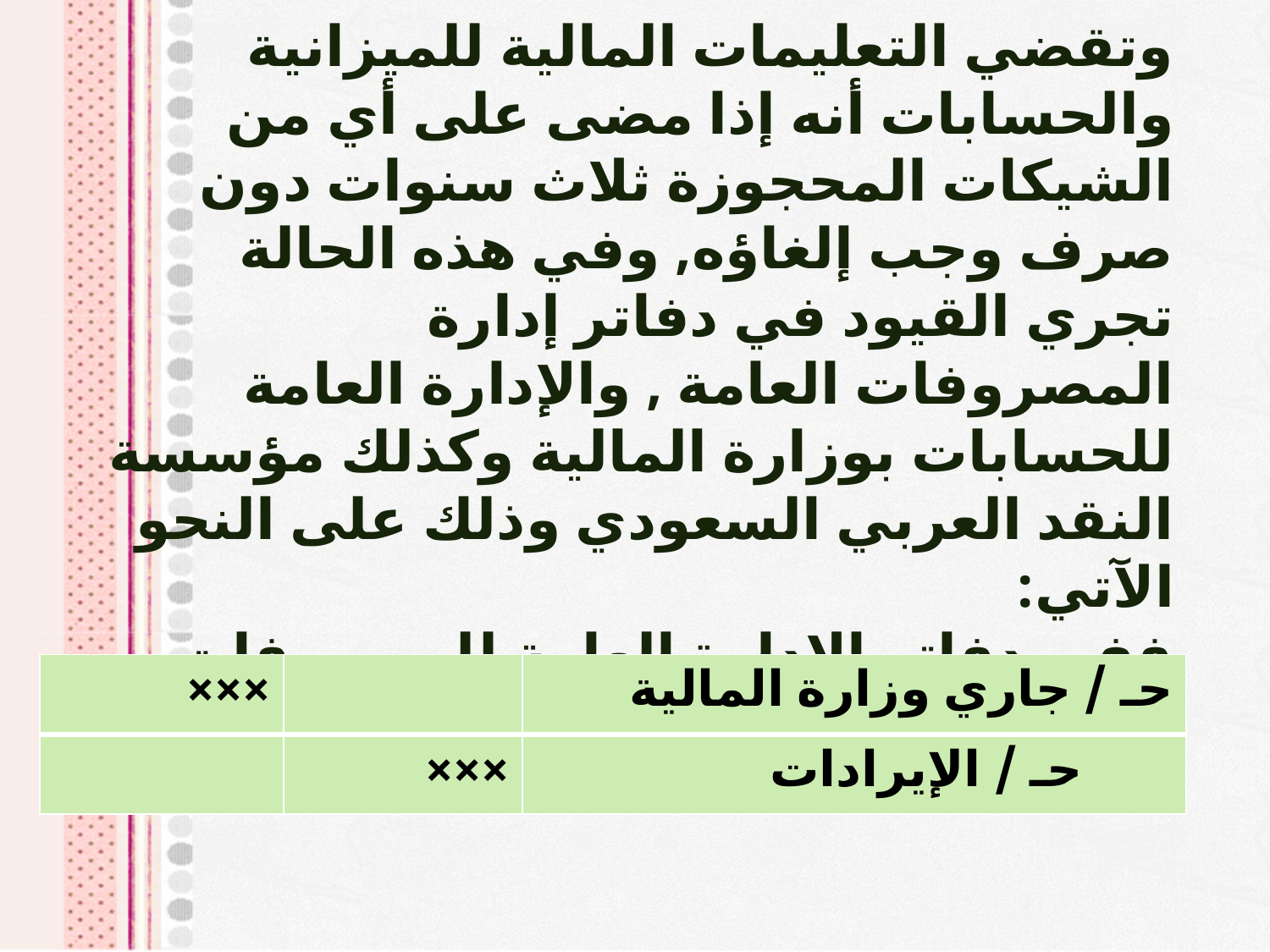

وتقضي التعليمات المالية للميزانية والحسابات أنه إذا مضى على أي من الشيكات المحجوزة ثلاث سنوات دون صرف وجب إلغاؤه, وفي هذه الحالة تجري القيود في دفاتر إدارة المصروفات العامة , والإدارة العامة للحسابات بوزارة المالية وكذلك مؤسسة النقد العربي السعودي وذلك على النحو الآتي:
ففي دفاتر الإدارة العامة للمصروفات يكون القيد كالتالي :
| ××× |  | حـ / جاري وزارة المالية |
| --- | --- | --- |
|  | ××× | حـ / الإيرادات |